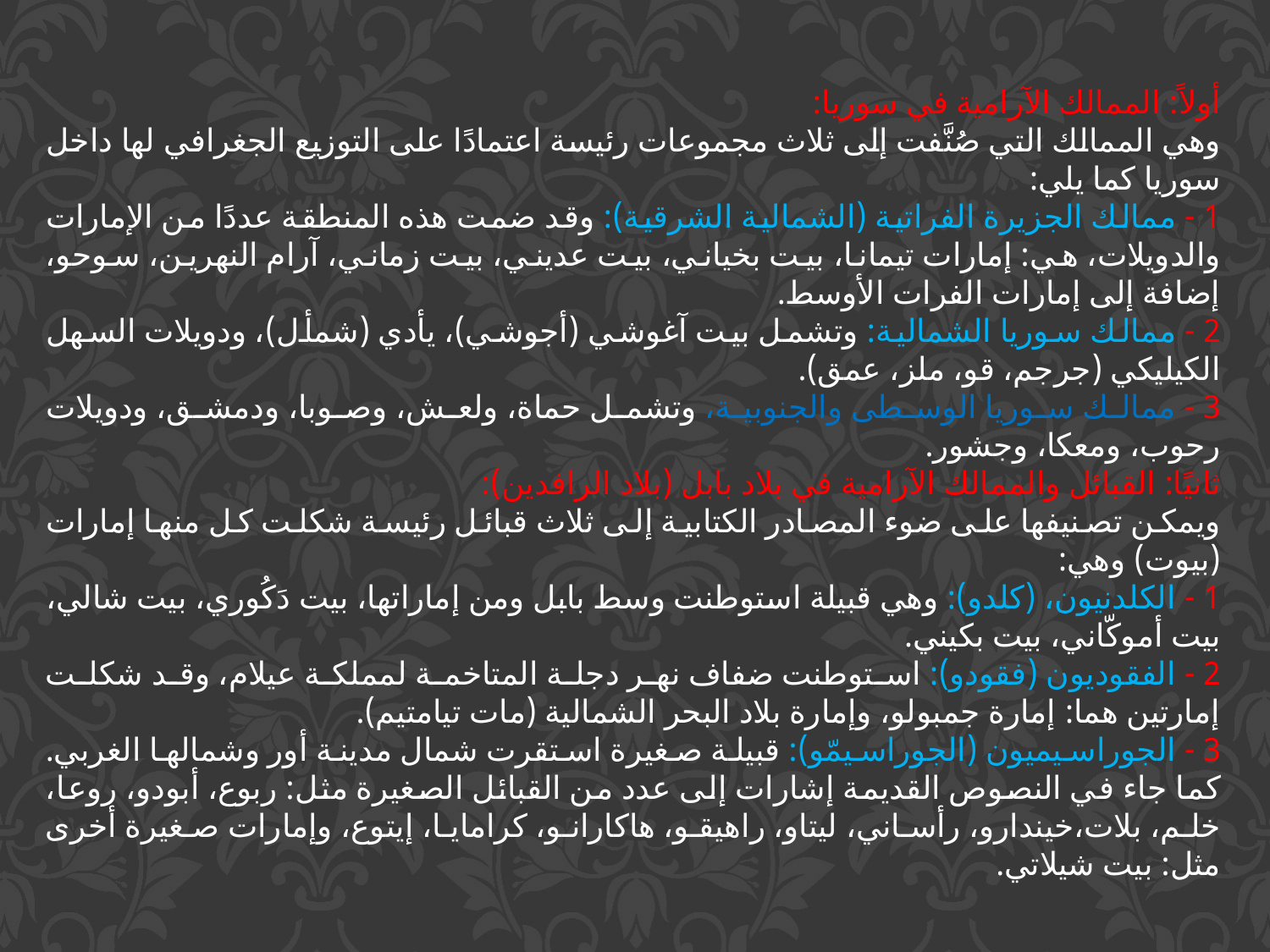

أولاً: الممالك الآرامية في سوريا:
وهي الممالك التي صُنَّفت إلى ثلاث مجموعات رئيسة اعتمادًا على التوزيع الجغرافي لها داخل سوريا كما يلي:
1 - ممالك الجزيرة الفراتية (الشمالية الشرقية): وقد ضمت هذه المنطقة عددًا من الإمارات والدويلات، هي: إمارات تيمانا، بيت بخياني، بيت عديني، بيت زماني، آرام النهرين، سوحو، إضافة إلى إمارات الفرات الأوسط.
2 - ممالك سوريا الشمالية: وتشمل بيت آغوشي (أجوشي)، يأدي (شمأل)، ودويلات السهل الكيليكي (جرجم، قو، ملز، عمق).
3 - ممالك سوريا الوسطى والجنوبية، وتشمل حماة، ولعش، وصوبا، ودمشق، ودويلات رحوب، ومعكا، وجشور.
ثانيًا: القبائل والممالك الآرامية في بلاد بابل (بلاد الرافدين):
ويمكن تصنيفها على ضوء المصادر الكتابية إلى ثلاث قبائل رئيسة شكلت كل منها إمارات (بيوت) وهي:
1 - الكلدنيون، (كلدو): وهي قبيلة استوطنت وسط بابل ومن إماراتها، بيت دَكُوري، بيت شالي، بيت أموكّاني، بيت بكيني.
2 - الفقوديون (فقودو): استوطنت ضفاف نهر دجلة المتاخمة لمملكة عيلام، وقد شكلت إمارتين هما: إمارة جمبولو، وإمارة بلاد البحر الشمالية (مات تيامتيم).
3 - الجوراسيميون (الجوراسيمّو): قبيلة صغيرة استقرت شمال مدينة أور وشمالها الغربي. كما جاء في النصوص القديمة إشارات إلى عدد من القبائل الصغيرة مثل: ربوع، أبودو، روعا، خلم، بلات،خيندارو، رأساني، ليتاو، راهيقو، هاكارانو، كرامايا، إيتوع، وإمارات صغيرة أخرى مثل: بيت شيلاتي.